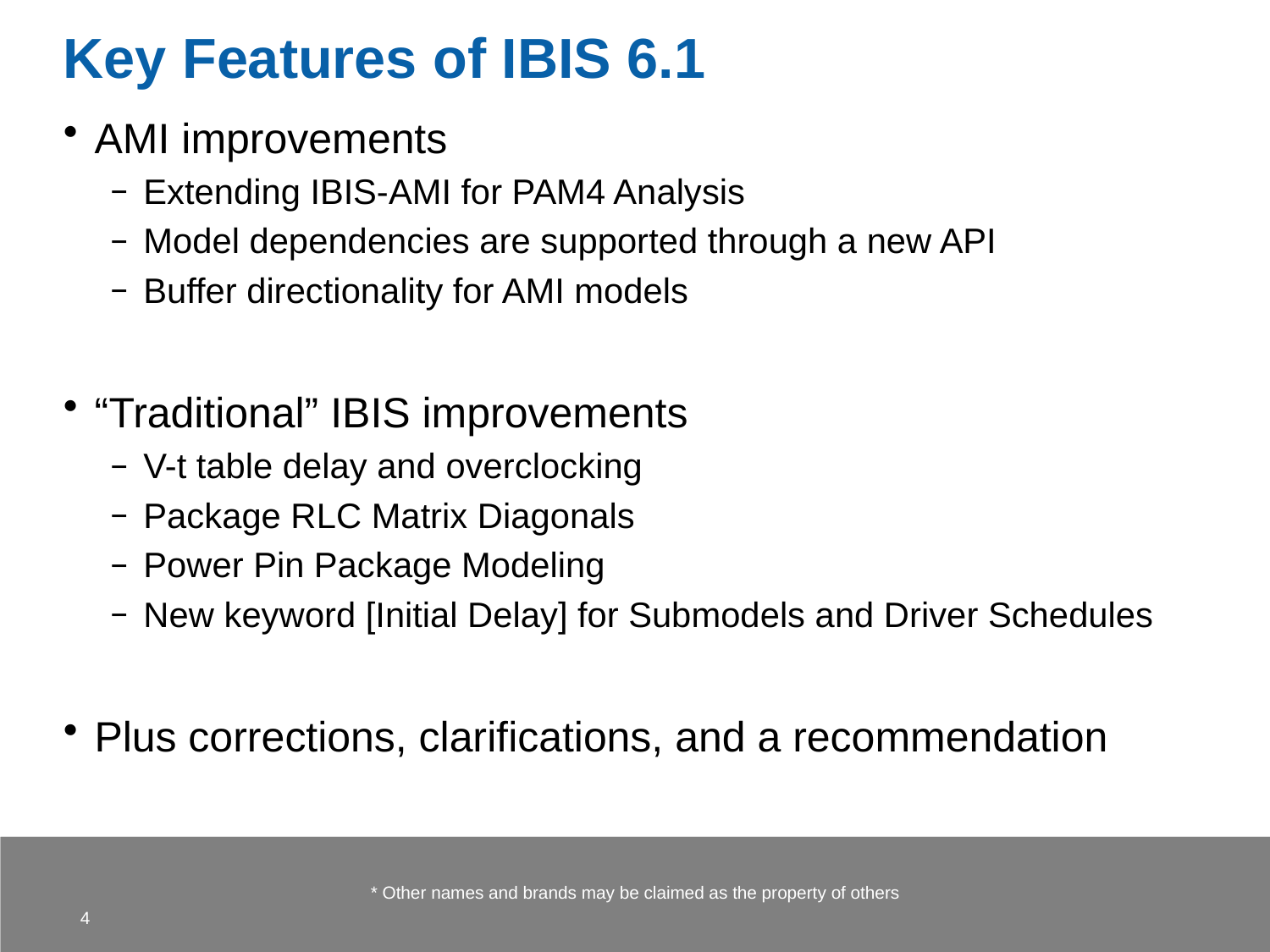

# Key Features of IBIS 6.1
AMI improvements
Extending IBIS-AMI for PAM4 Analysis
Model dependencies are supported through a new API
Buffer directionality for AMI models

“Traditional” IBIS improvements
V-t table delay and overclocking
Package RLC Matrix Diagonals
Power Pin Package Modeling
New keyword [Initial Delay] for Submodels and Driver Schedules

Plus corrections, clarifications, and a recommendation